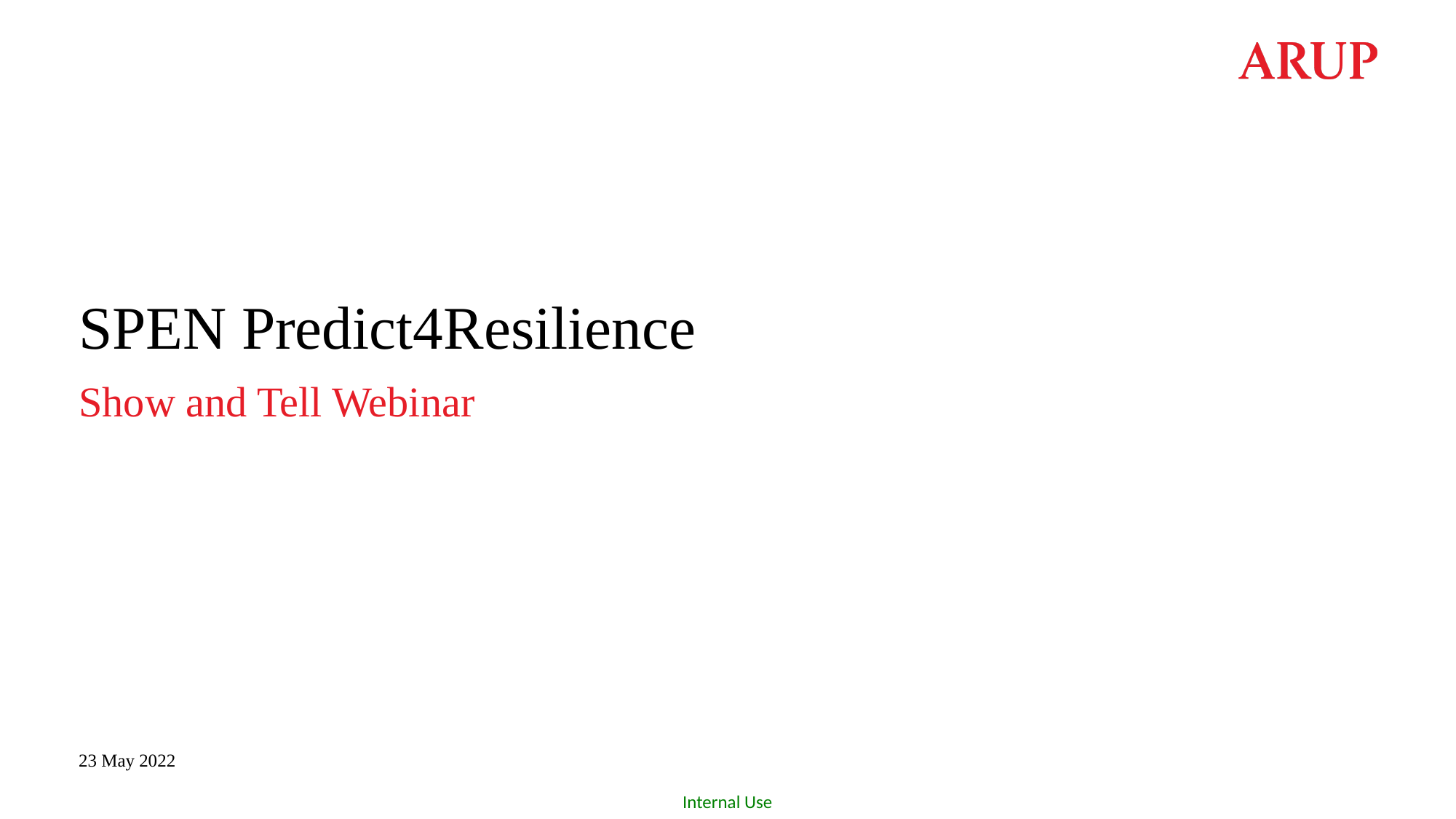

# SPEN Predict4Resilience
Show and Tell Webinar
23 May 2022